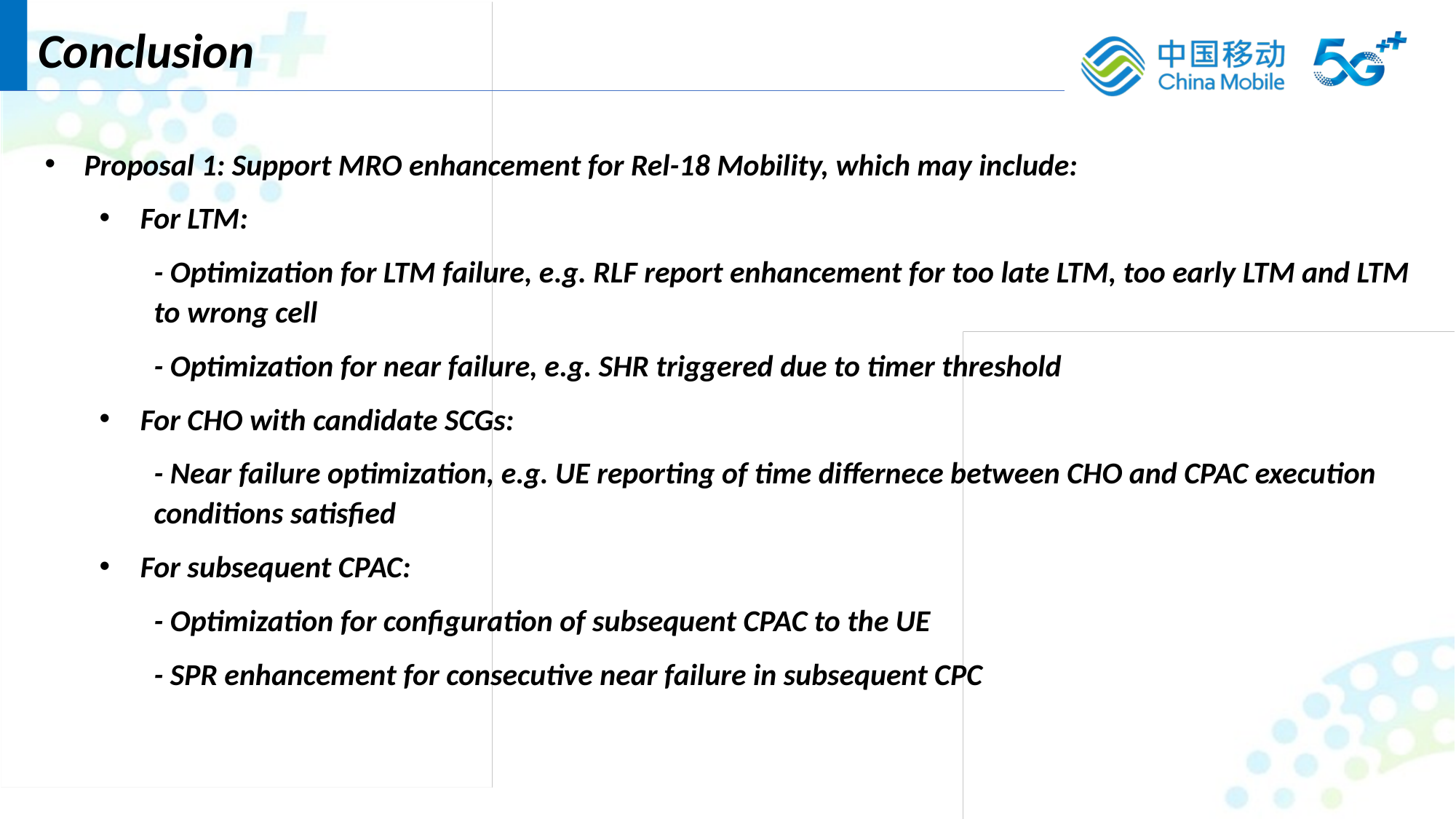

Conclusion
Proposal 1: Support MRO enhancement for Rel-18 Mobility, which may include:
For LTM:
- Optimization for LTM failure, e.g. RLF report enhancement for too late LTM, too early LTM and LTM to wrong cell
- Optimization for near failure, e.g. SHR triggered due to timer threshold
For CHO with candidate SCGs:
- Near failure optimization, e.g. UE reporting of time differnece between CHO and CPAC execution conditions satisfied
For subsequent CPAC:
- Optimization for configuration of subsequent CPAC to the UE
- SPR enhancement for consecutive near failure in subsequent CPC